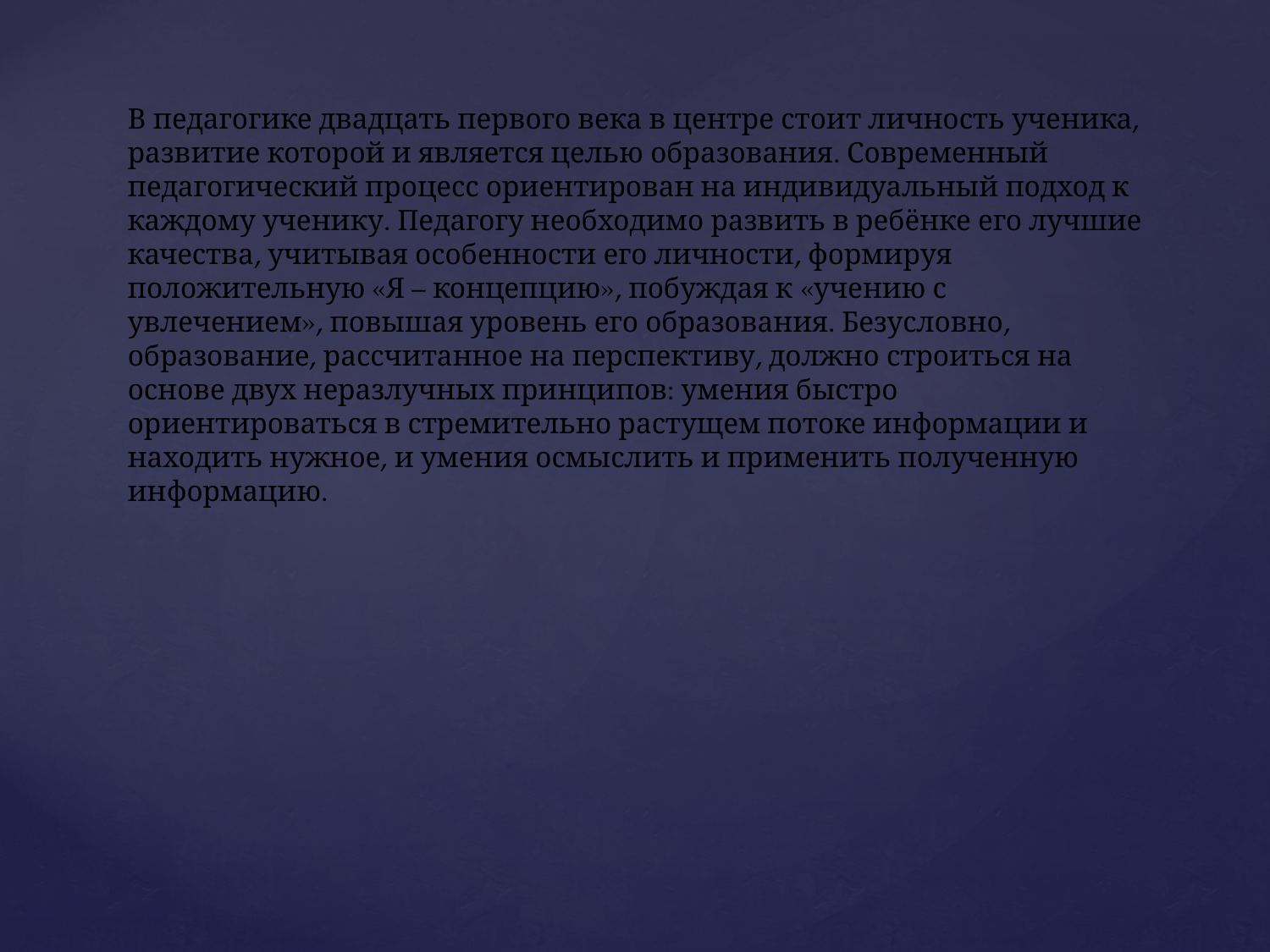

# В педагогике двадцать первого века в центре стоит личность ученика, развитие которой и является целью образования. Современный педагогический процесс ориентирован на индивидуальный подход к каждому ученику. Педагогу необходимо развить в ребёнке его лучшие качества, учитывая особенности его личности, формируя положительную «Я – концепцию», побуждая к «учению с увлечением», повышая уровень его образования. Безусловно, образование, рассчитанное на перспективу, должно строиться на основе двух неразлучных принципов: умения быстро ориентироваться в стремительно растущем потоке информации и находить нужное, и умения осмыслить и применить полученную информацию.